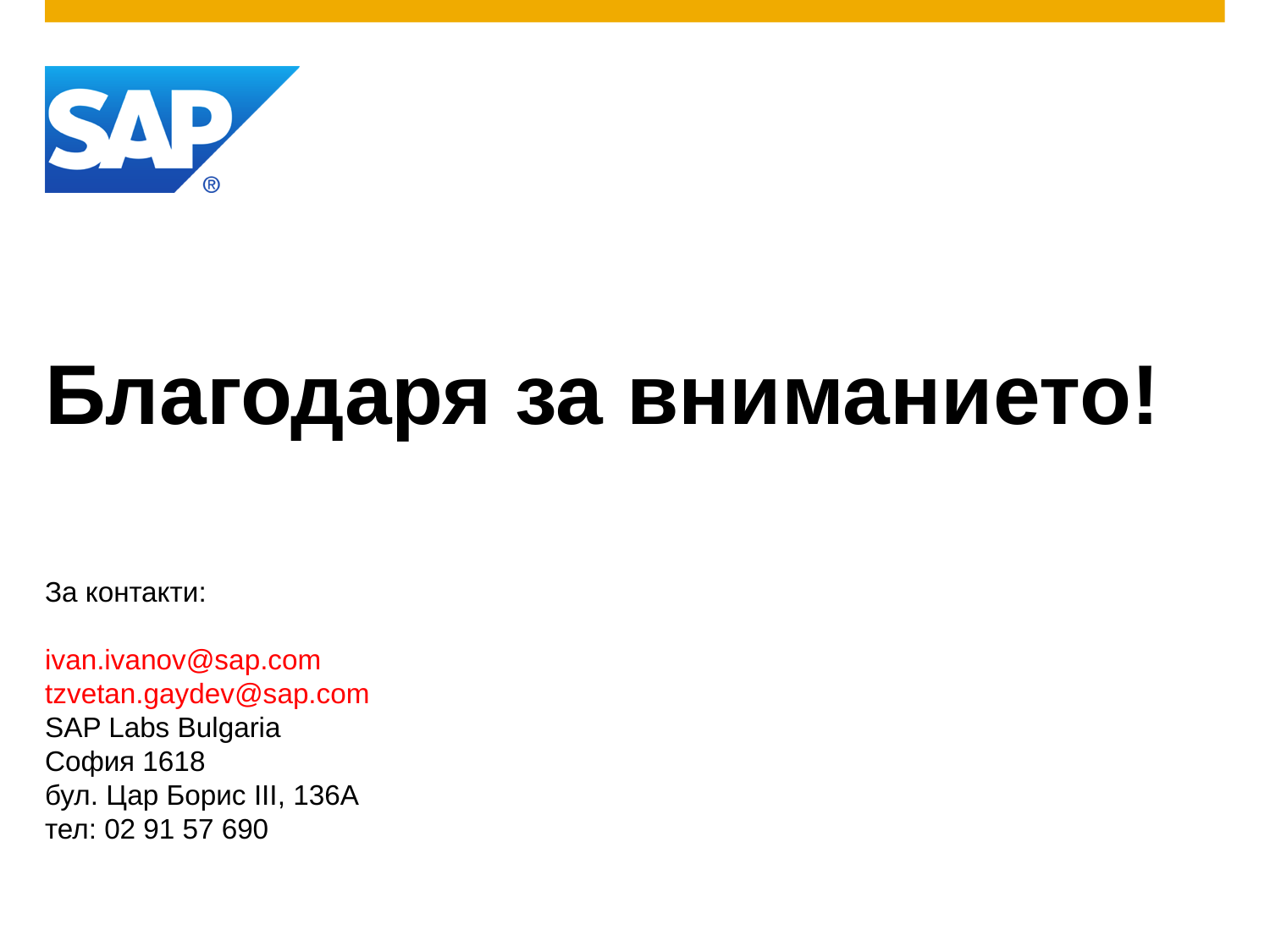

# Благодаря за вниманието!
За контакти:

ivan.ivanov@sap.com
tzvetan.gaydev@sap.com
SAP Labs Bulgaria
София 1618
бул. Цар Борис III, 136А
тел: 02 91 57 690